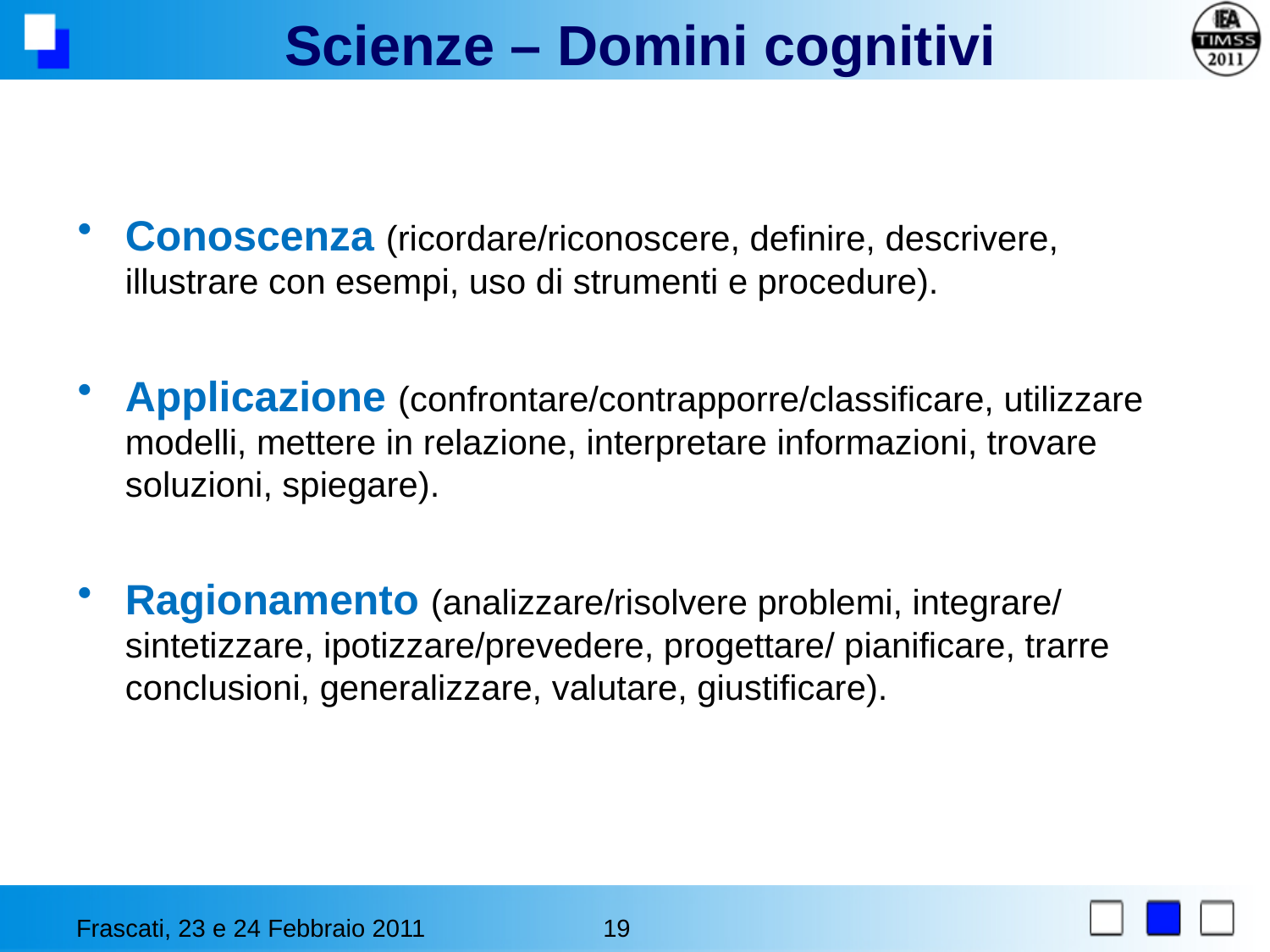

Scienze – Domini cognitivi
Conoscenza (ricordare/riconoscere, definire, descrivere, illustrare con esempi, uso di strumenti e procedure).

Applicazione (confrontare/contrapporre/classificare, utilizzare modelli, mettere in relazione, interpretare informazioni, trovare soluzioni, spiegare).

Ragionamento (analizzare/risolvere problemi, integrare/ sintetizzare, ipotizzare/prevedere, progettare/ pianificare, trarre conclusioni, generalizzare, valutare, giustificare).
Frascati, 23 e 24 Febbraio 2011
19